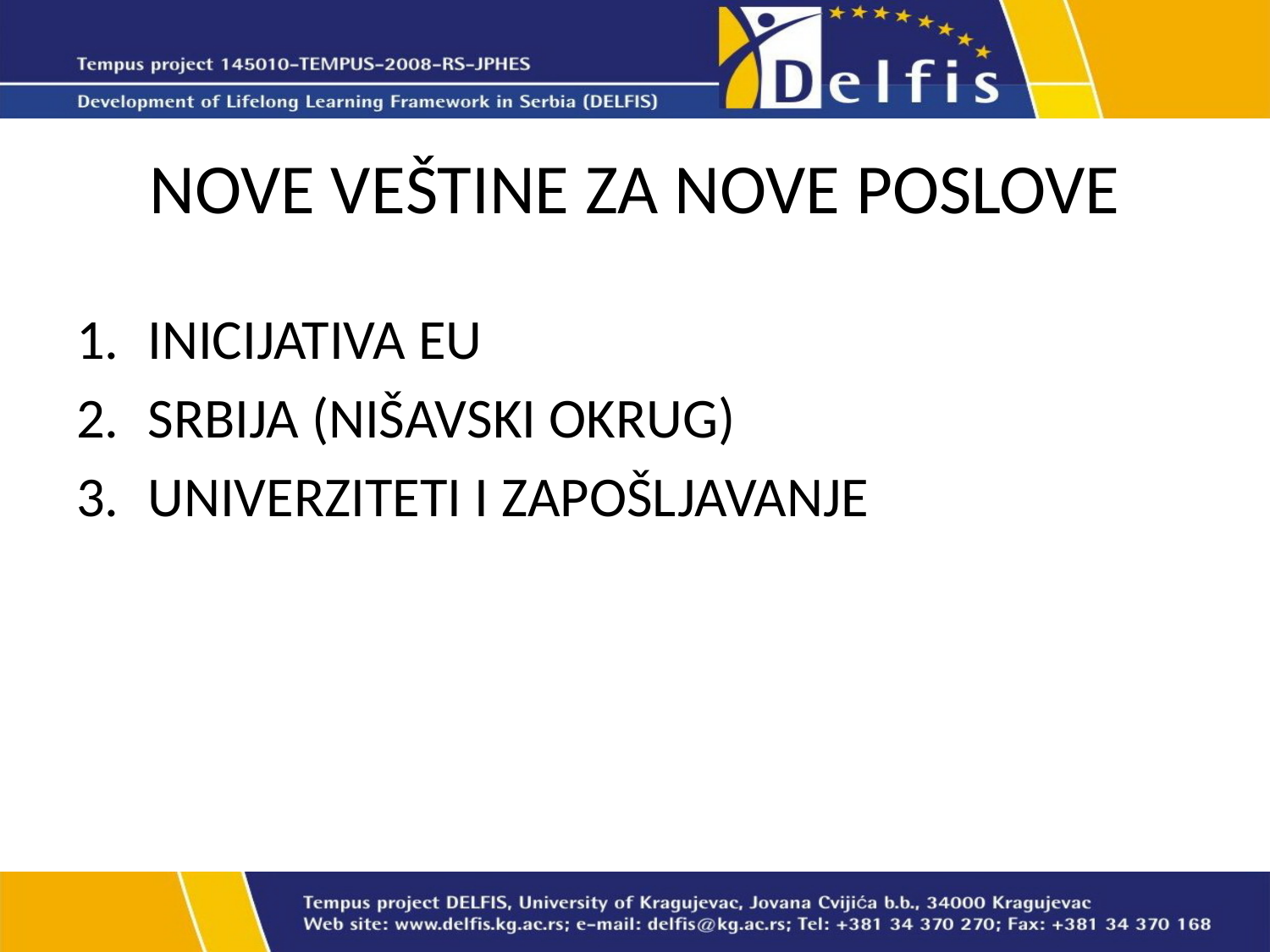

# NOVE VEŠTINE ZA NOVE POSLOVE
INICIJATIVA EU
SRBIJA (NIŠAVSKI OKRUG)
UNIVERZITETI I ZAPOŠLJAVANJE